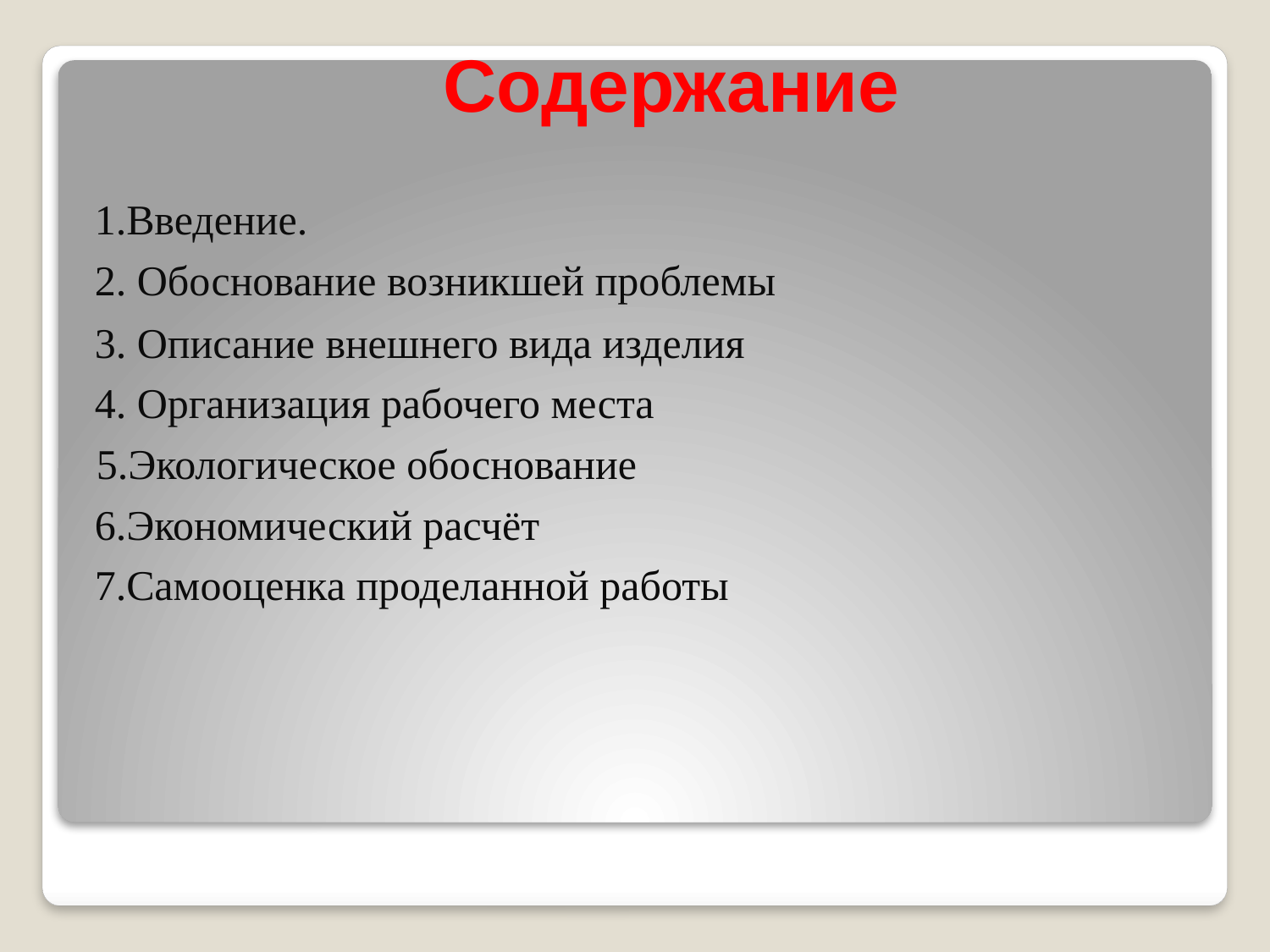

# Содержание
1.Введение.
2. Обоснование возникшей проблемы
3. Описание внешнего вида изделия
4. Организация рабочего места
 5.Экологическое обоснование
6.Экономический расчёт
7.Самооценка проделанной работы